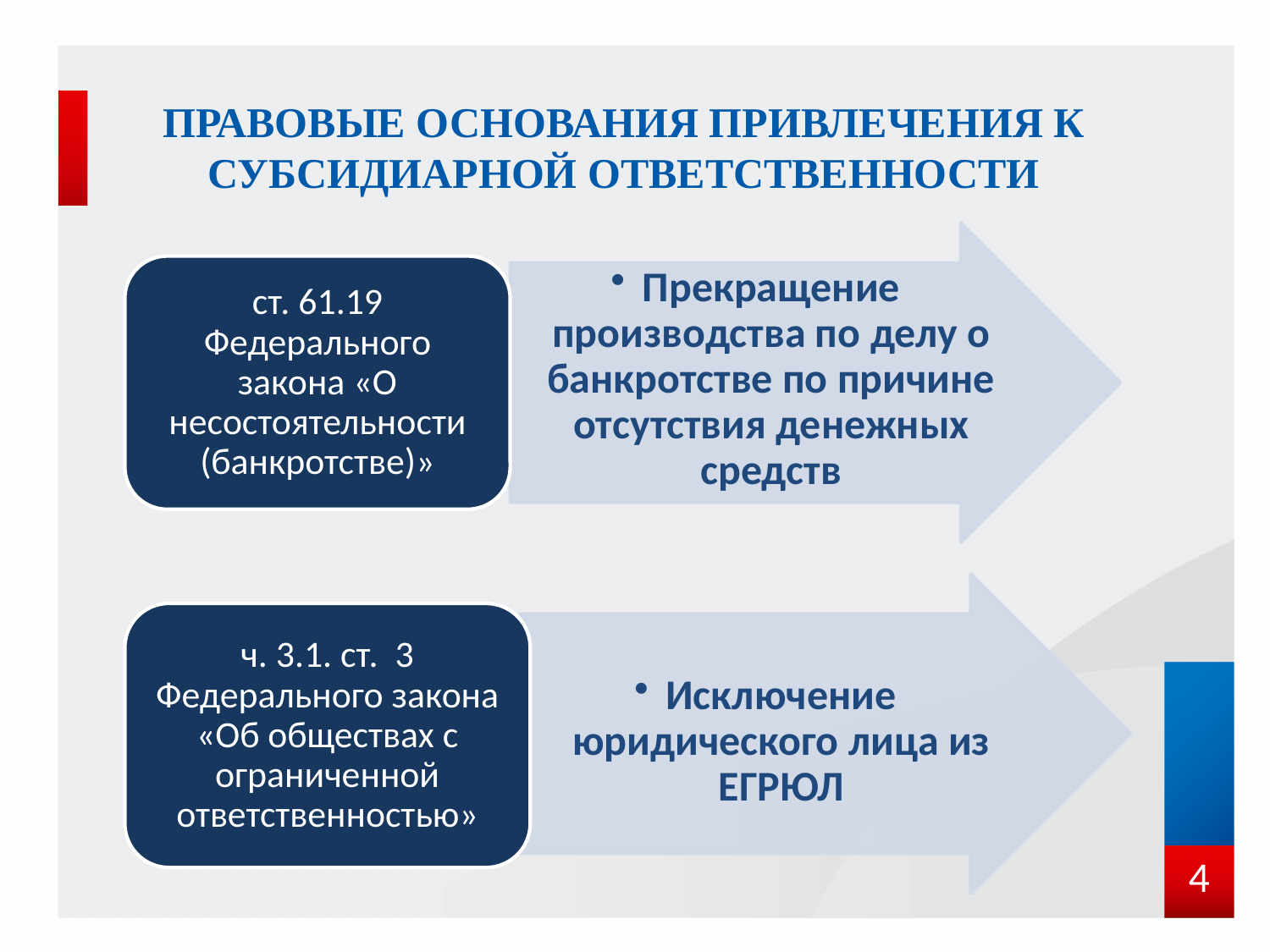

# ПРАВОВЫЕ ОСНОВАНИЯ ПРИВЛЕЧЕНИЯ К СУБСИДИАРНОЙ ОТВЕТСТВЕННОСТИ
Прекращение производства по делу о банкротстве по причине отсутствия денежных средств
ст. 61.19 Федерального закона «О несостоятельности (банкротстве)»

Исключение юридического лица из ЕГРЮЛ
ч. 3.1. ст.  3 Федерального закона «Об обществах с ограниченной ответственностью»
4